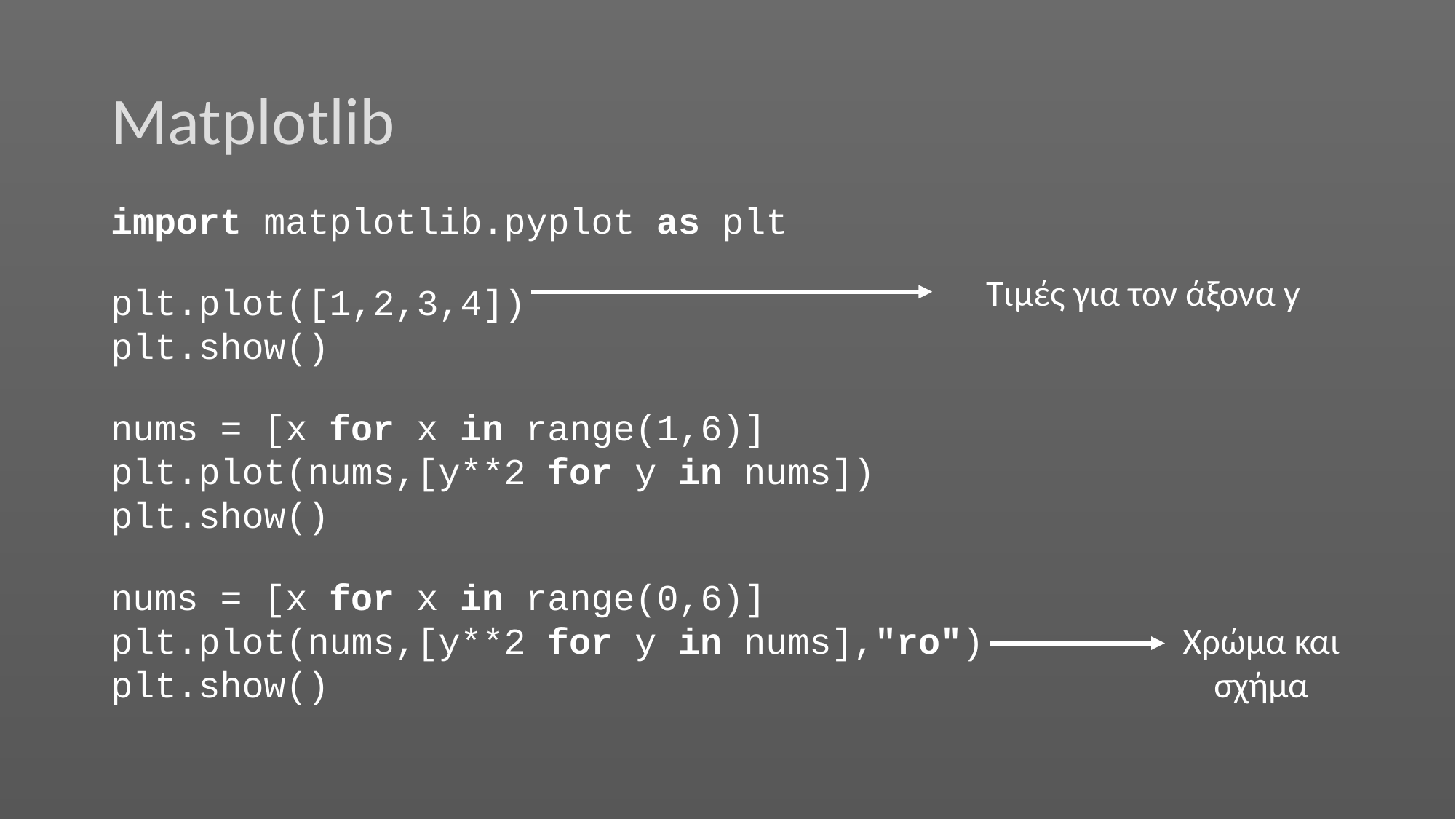

# Matplotlib
import matplotlib.pyplot as plt
Τιμές για τον άξονα y
plt.plot([1,2,3,4])
plt.show()
nums = [x for x in range(1,6)]
plt.plot(nums,[y**2 for y in nums])
plt.show()
nums = [x for x in range(0,6)]
plt.plot(nums,[y**2 for y in nums],"ro")
plt.show()
Χρώμα και σχήμα